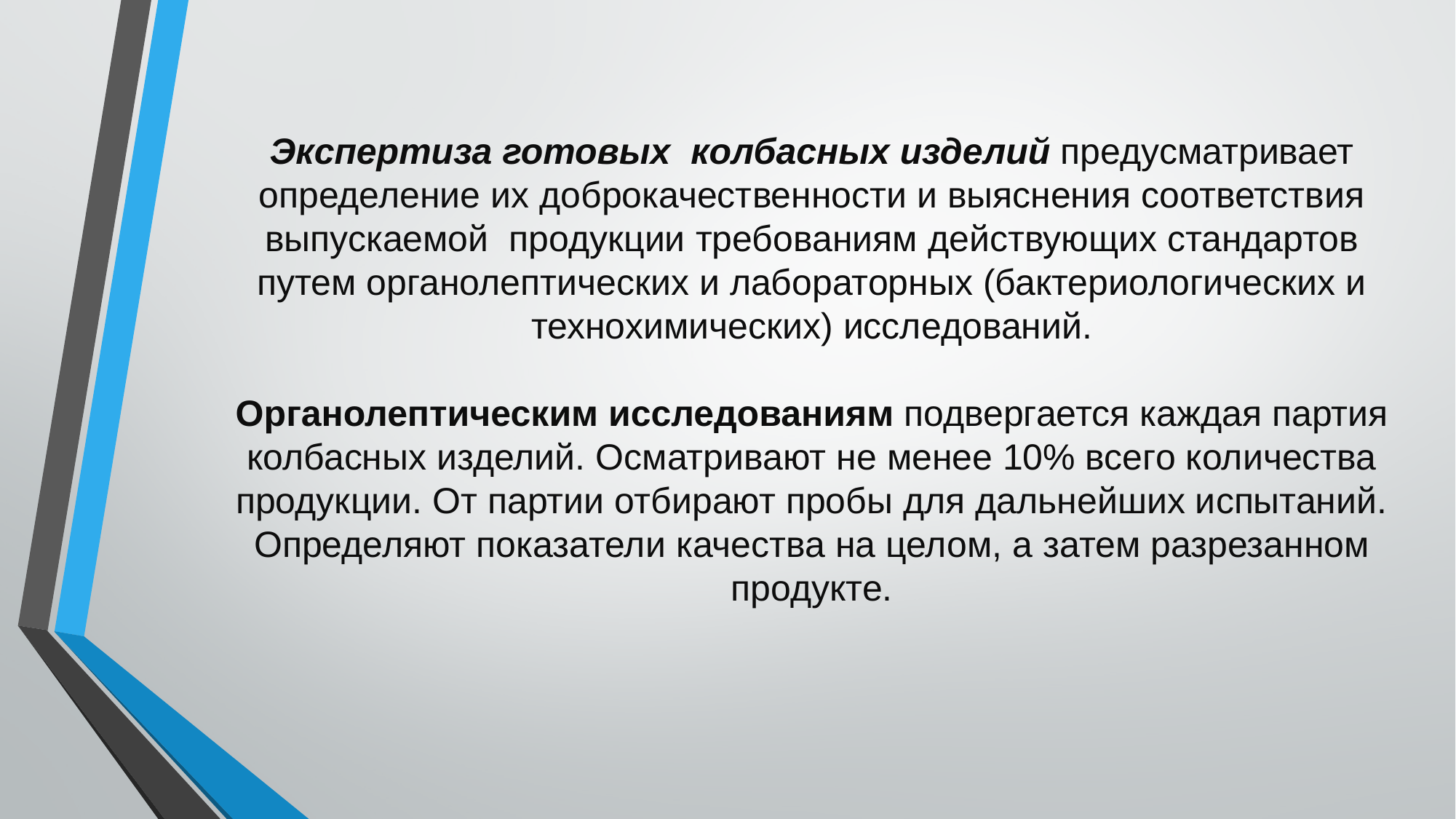

# Экспертиза готовых  колбасных изделий предусматривает определение их доброкачественности и выяснения соответствия выпускаемой  продукции требованиям действующих стандартов путем органолептических и лабораторных (бактериологических и технохимических) исследований. Органолептическим исследованиям подвергается каждая партия колбасных изделий. Осматривают не менее 10% всего количества продукции. От партии отбирают пробы для дальнейших испытаний. Определяют показатели качества на целом, а затем разрезанном продукте.